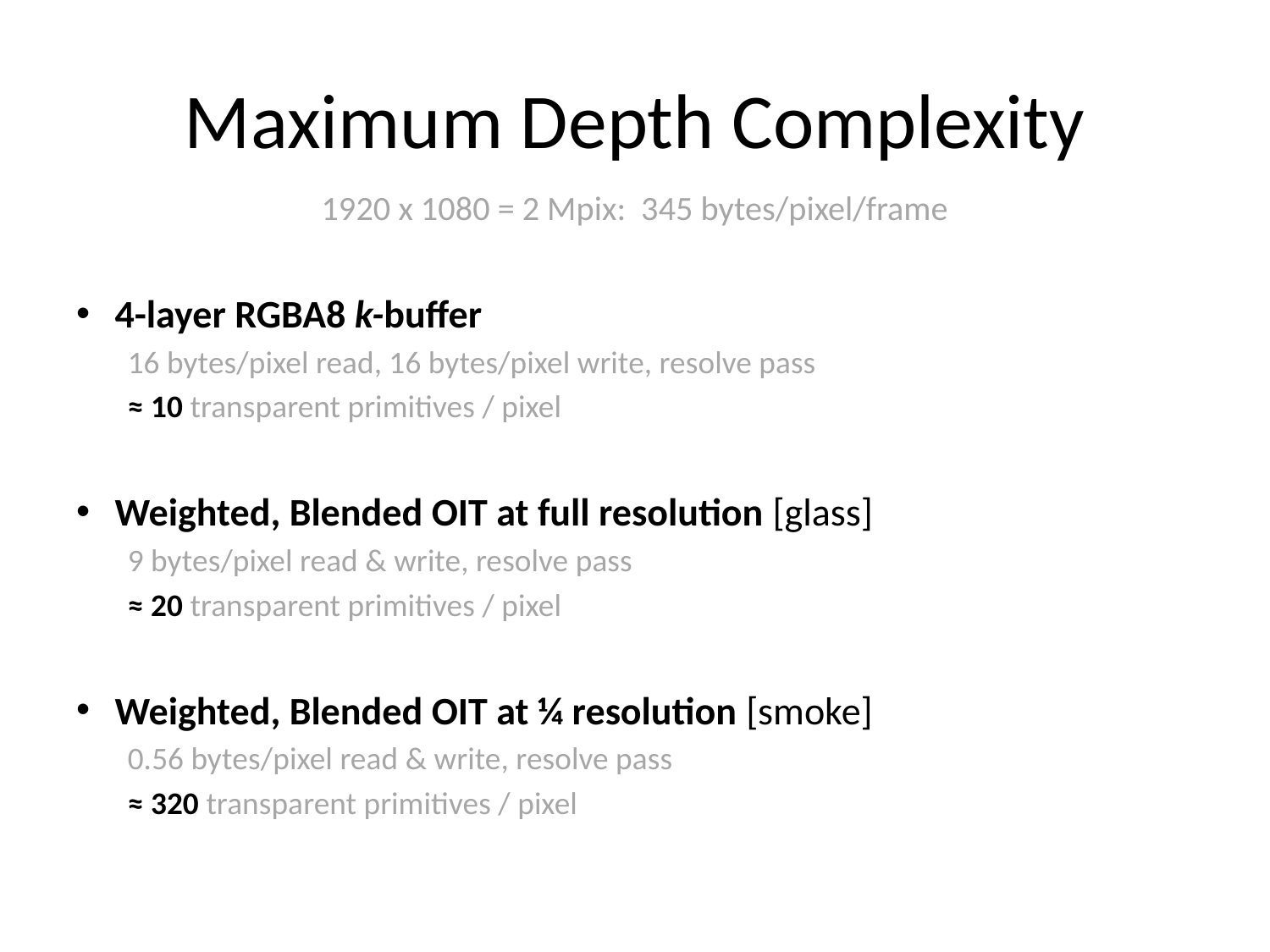

# Maximum Depth Complexity
1920 x 1080 = 2 Mpix:  345 bytes/pixel/frame

4-layer RGBA8 k-buffer
16 bytes/pixel read, 16 bytes/pixel write, resolve pass
≈ 10 transparent primitives / pixel

Weighted, Blended OIT at full resolution [glass]
9 bytes/pixel read & write, resolve pass
≈ 20 transparent primitives / pixel

Weighted, Blended OIT at ¼ resolution [smoke]
0.56 bytes/pixel read & write, resolve pass
≈ 320 transparent primitives / pixel